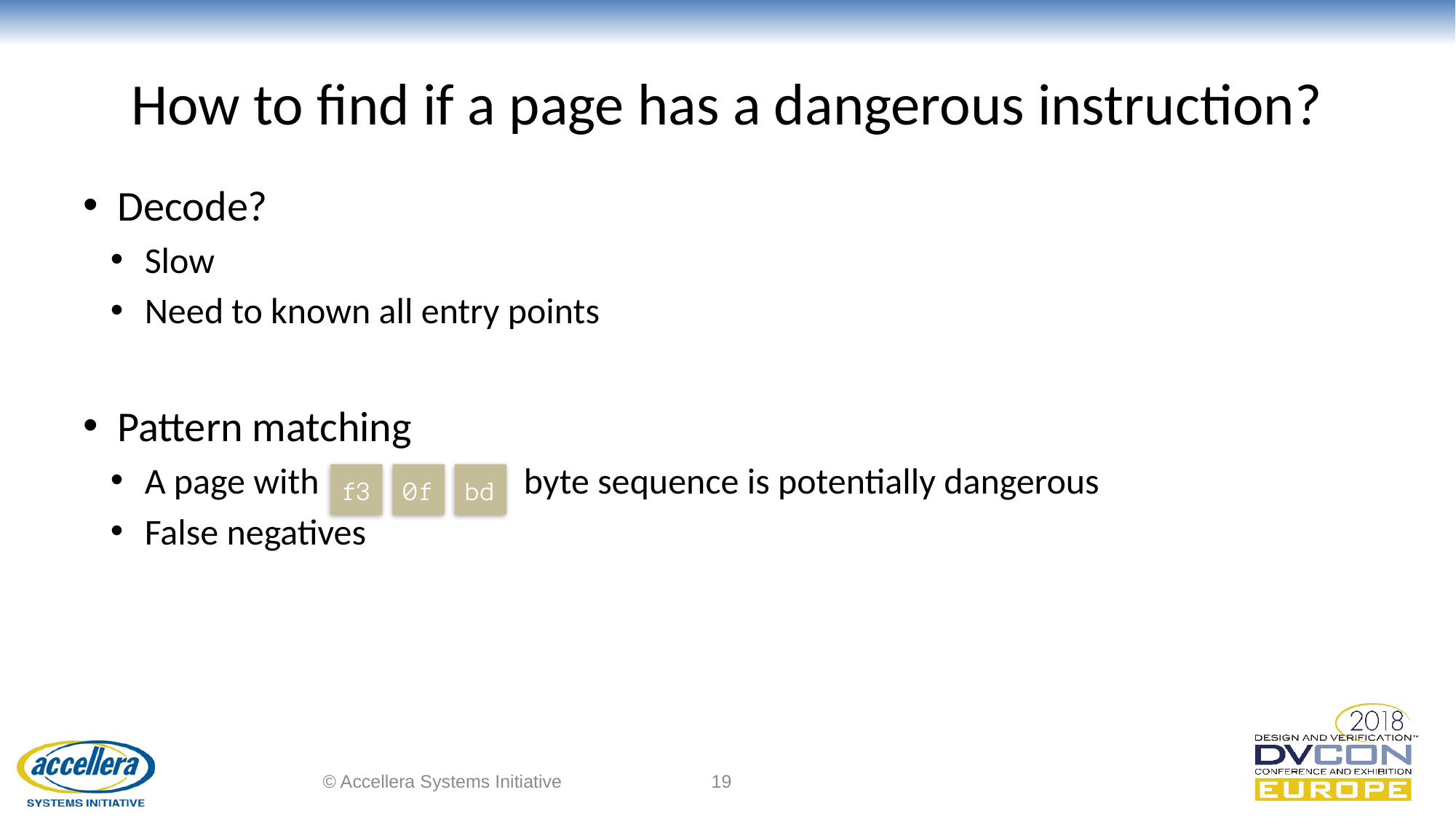

# How to find if a page has a dangerous instruction?
Decode?
Slow
Need to known all entry points

Pattern matching
A page with                         byte sequence is potentially dangerous
False negatives
f3
0f
bd
© Accellera Systems Initiative
19